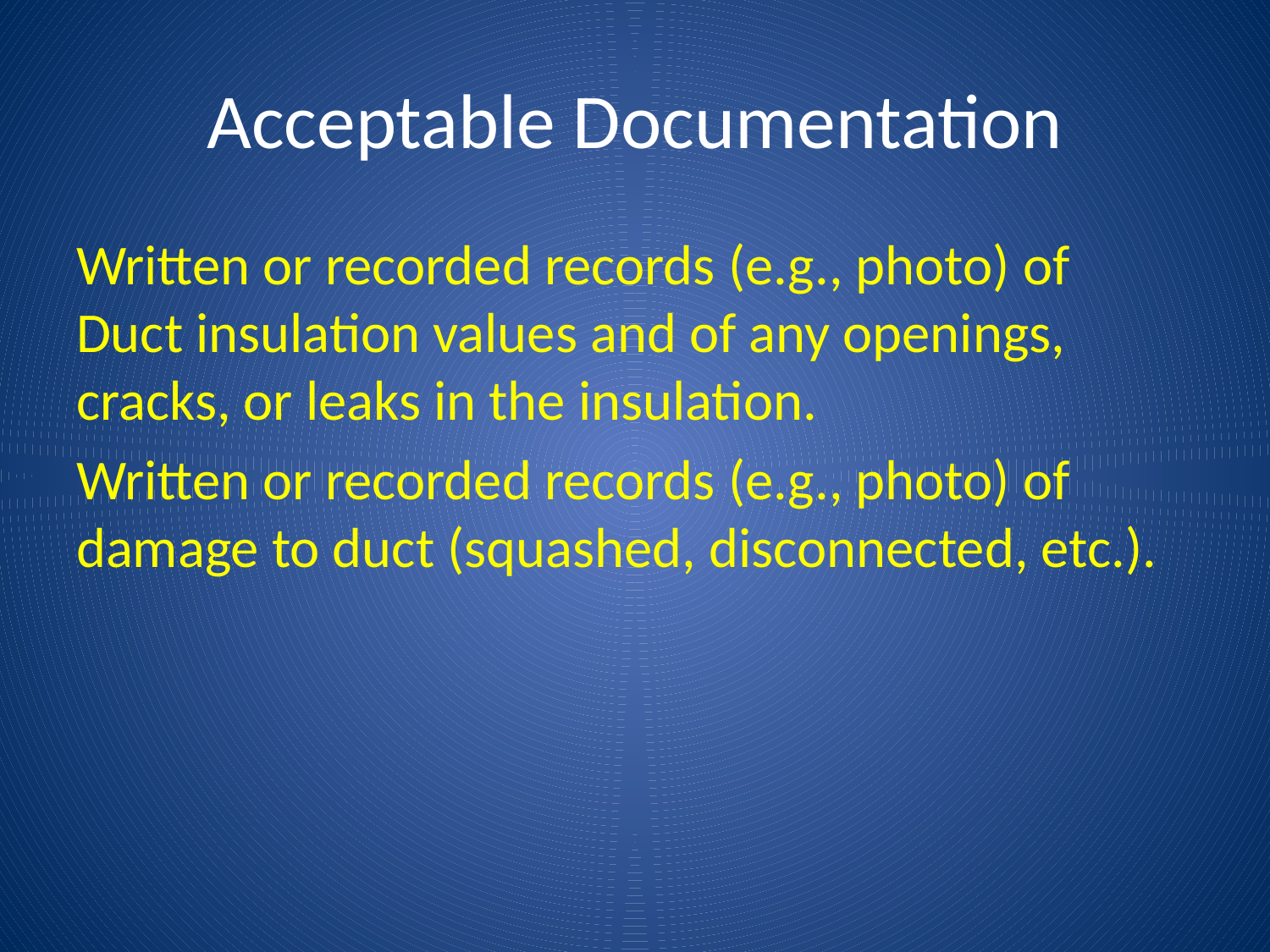

# Acceptable Documentation
Written or recorded records (e.g., photo) of  Duct insulation values and of any openings, cracks, or leaks in the insulation.
Written or recorded records (e.g., photo) of  damage to duct (squashed, disconnected, etc.).